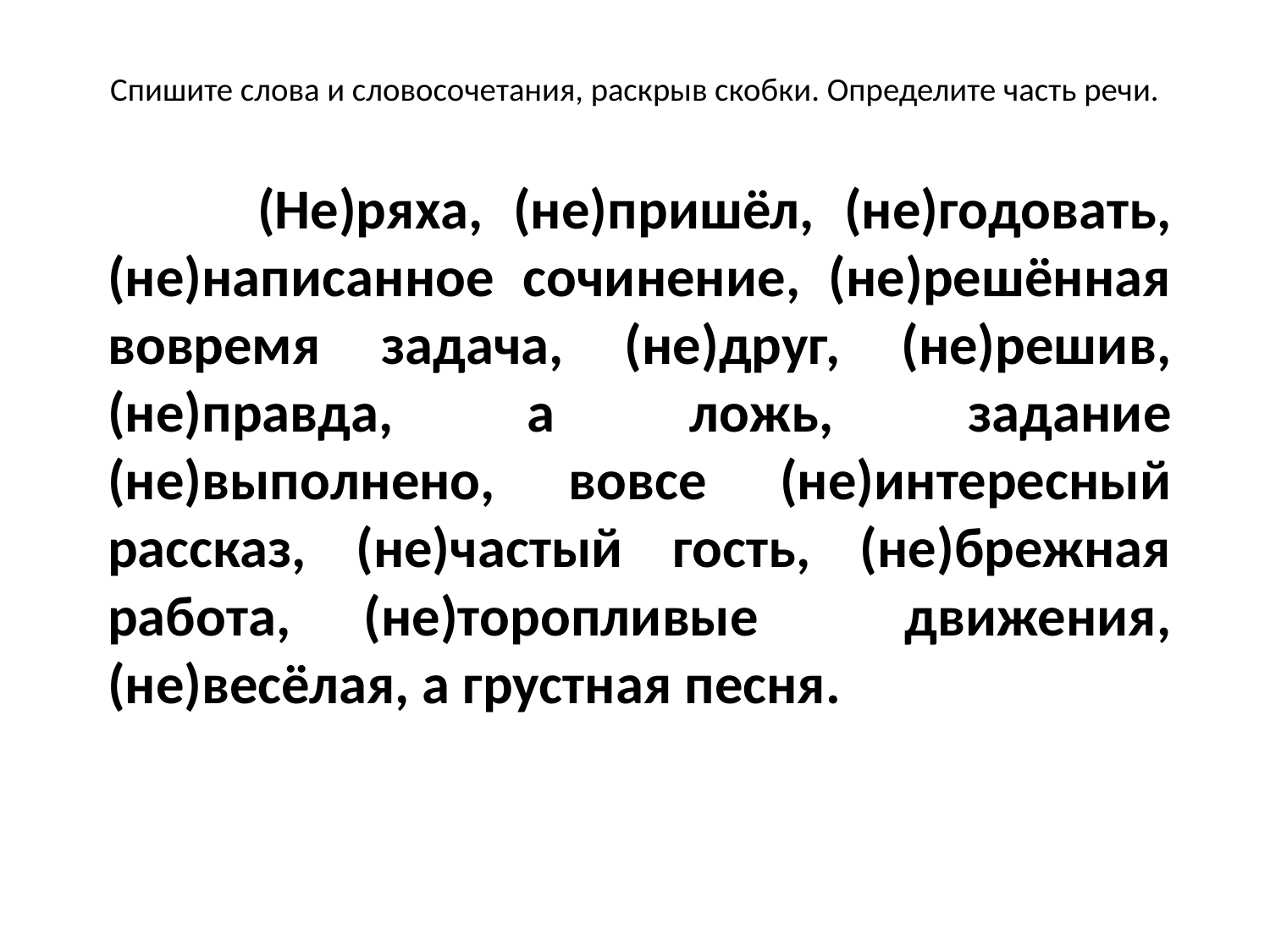

# Спишите слова и словосочетания, раскрыв скобки. Определите часть речи.
     (Не)ряха, (не)пришёл, (не)годовать, (не)написанное сочинение, (не)решённая вовремя задача, (не)друг, (не)решив, (не)правда, а ложь, задание (не)выполнено, вовсе (не)интересный рассказ, (не)частый гость, (не)брежная работа, (не)торопливые  движения, (не)весёлая, а грустная песня.